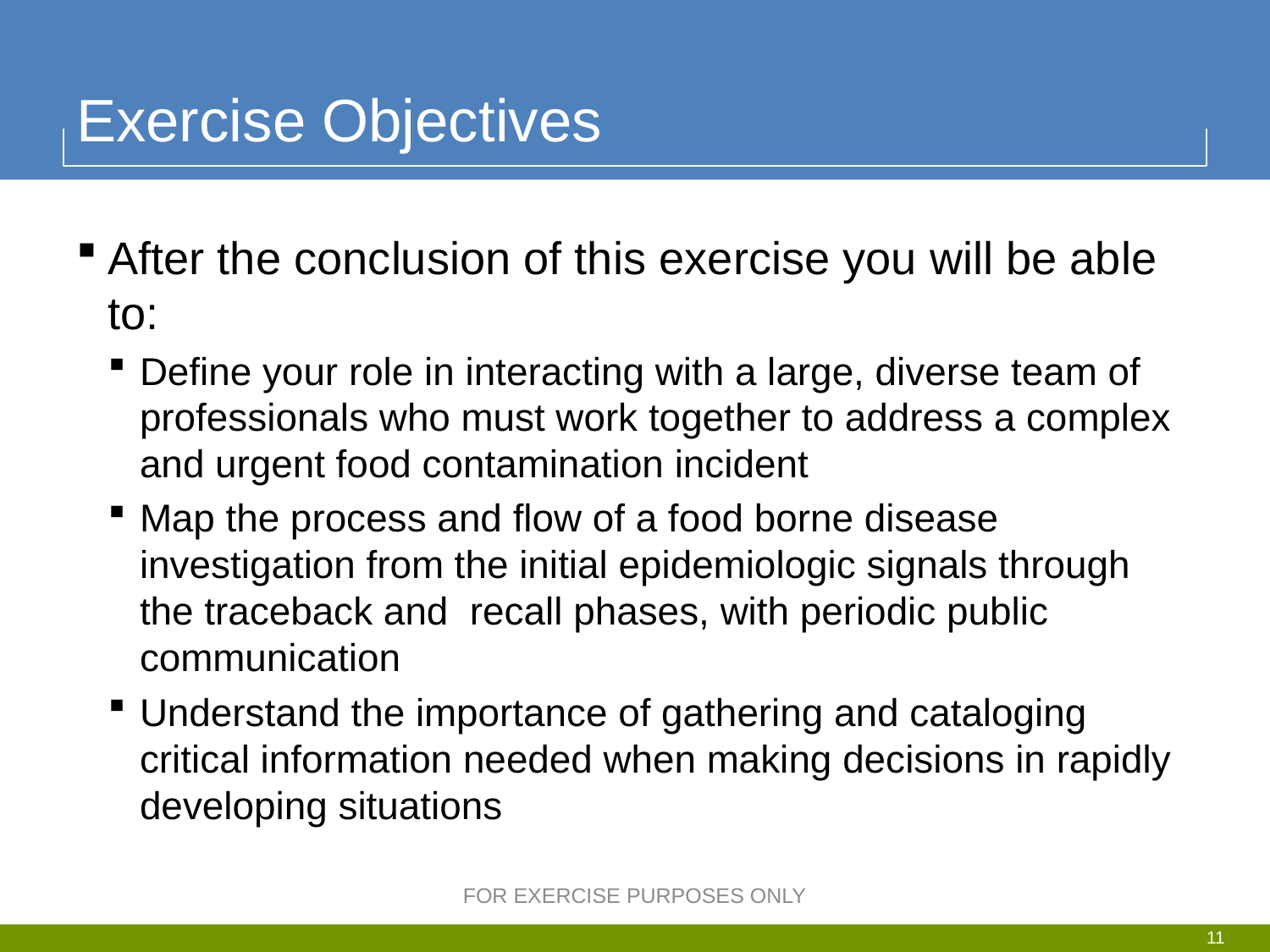

# Exercise Objectives
After the conclusion of this exercise you will be able to:
Define your role in interacting with a large, diverse team of professionals who must work together to address a complex and urgent food contamination incident
Map the process and flow of a food borne disease investigation from the initial epidemiologic signals through the traceback and  recall phases, with periodic public communication
Understand the importance of gathering and cataloging critical information needed when making decisions in rapidly developing situations
FOR EXERCISE PURPOSES ONLY